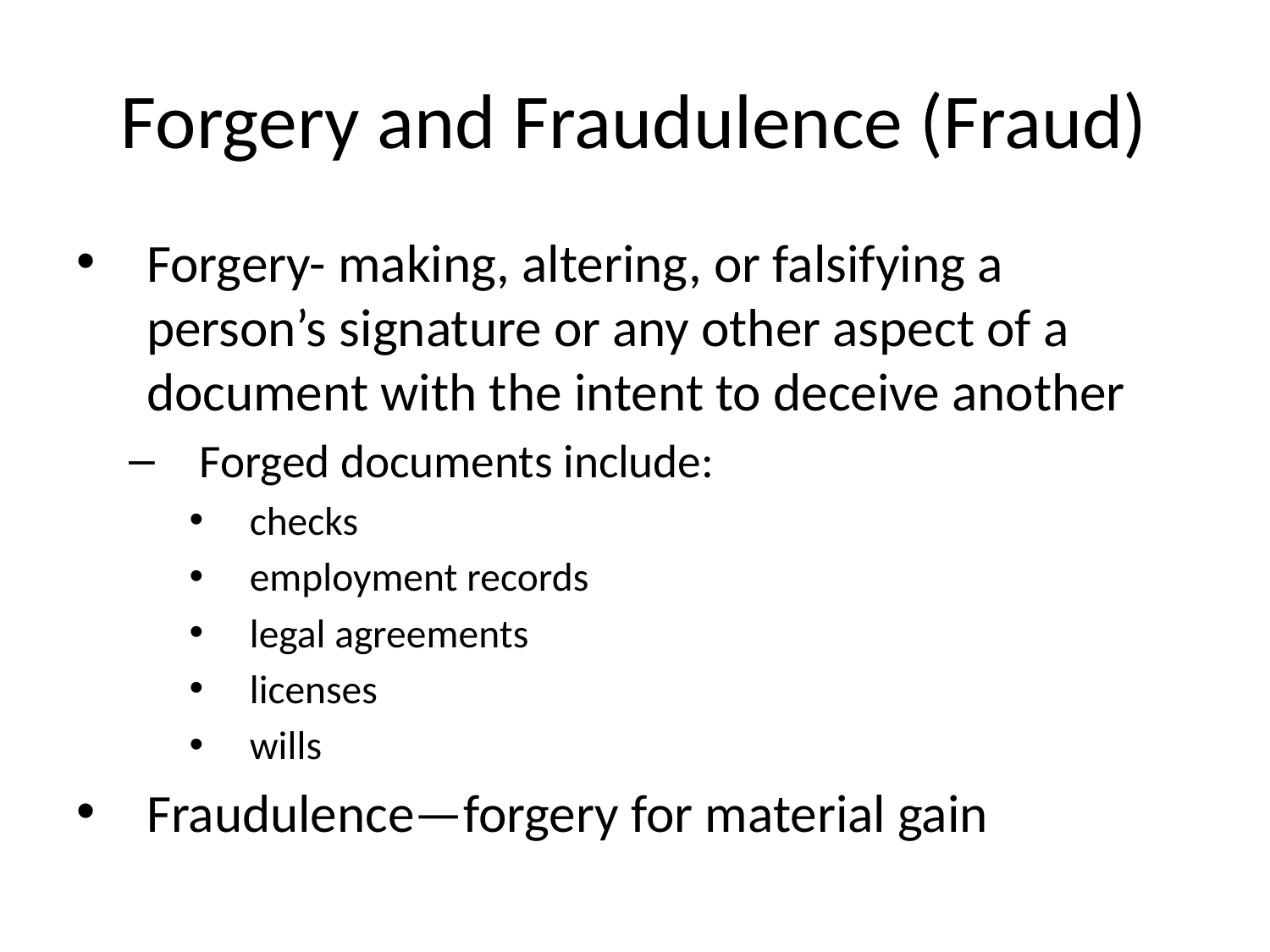

# Forgery and Fraudulence (Fraud)
Forgery- making, altering, or falsifying a person’s signature or any other aspect of a document with the intent to deceive another
Forged documents include:
checks
employment records
legal agreements
licenses
wills
Fraudulence—forgery for material gain